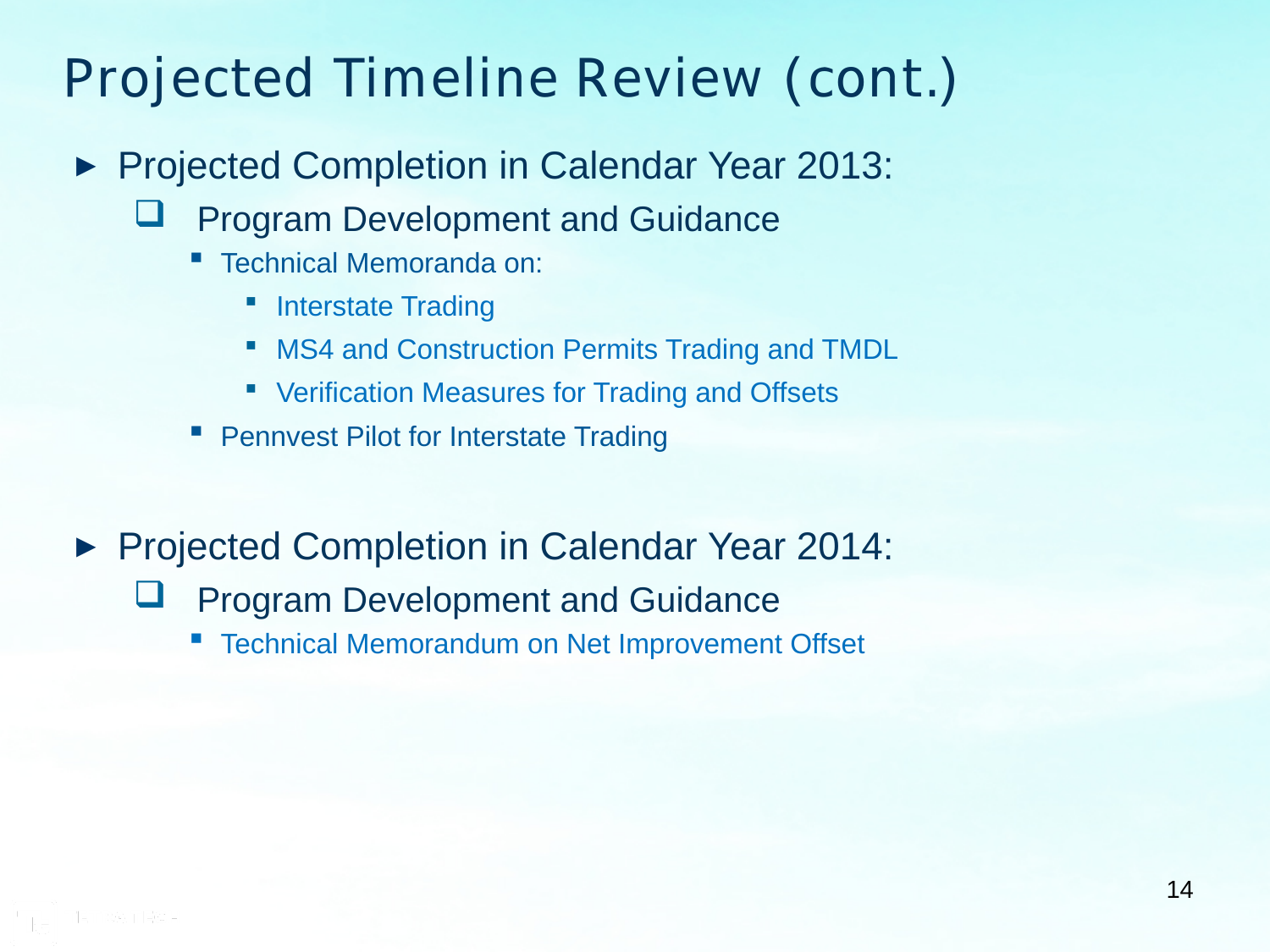

# Projected Timeline Review (cont.)
Projected Completion in Calendar Year 2013:
Program Development and Guidance
Technical Memoranda on:
Interstate Trading
MS4 and Construction Permits Trading and TMDL
Verification Measures for Trading and Offsets
Pennvest Pilot for Interstate Trading

Projected Completion in Calendar Year 2014:
Program Development and Guidance
Technical Memorandum on Net Improvement Offset
14